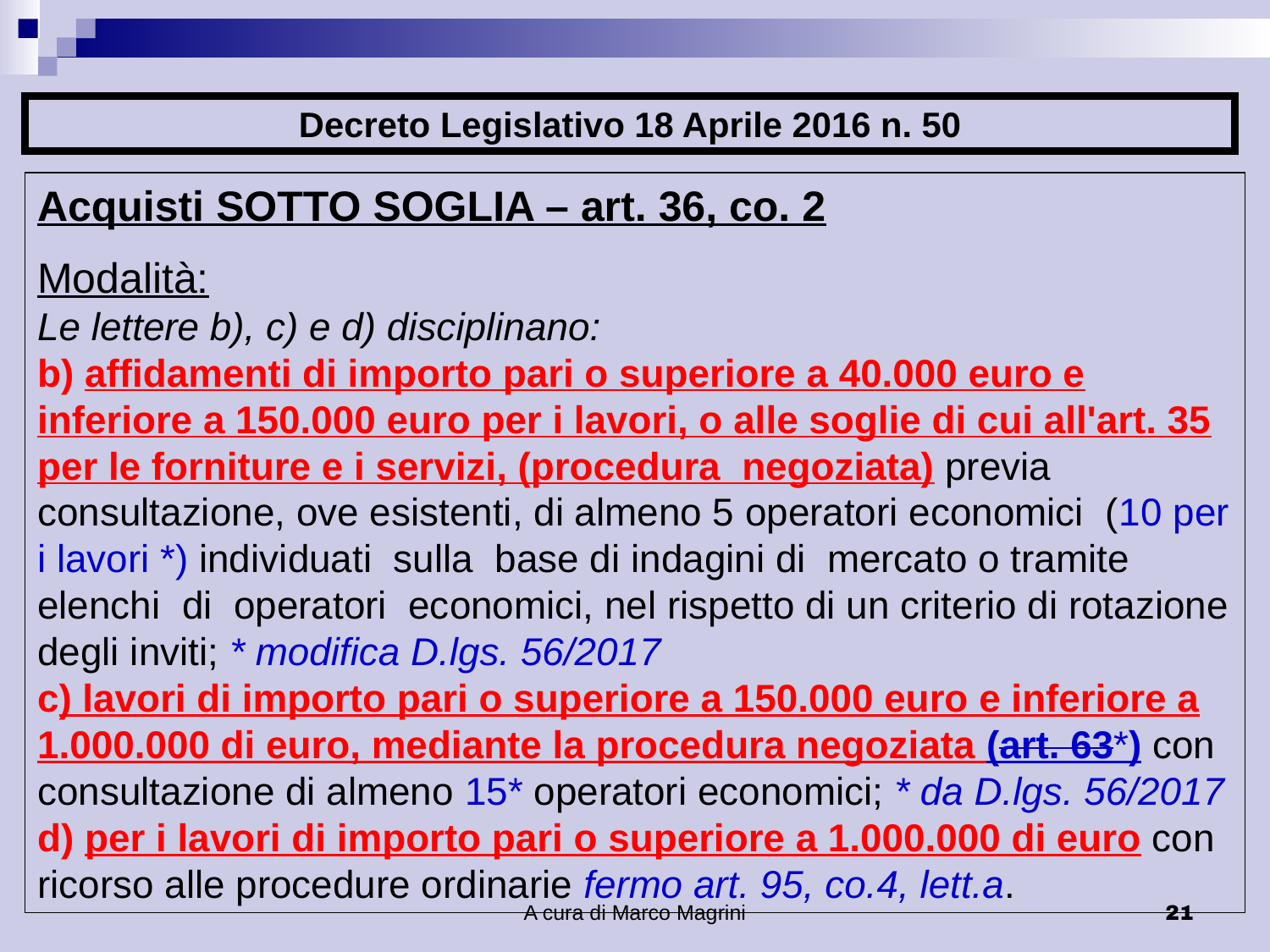

Decreto Legislativo 18 Aprile 2016 n. 50
Acquisti SOTTO SOGLIA – art. 36, co. 2

Modalità:
Le lettere b), c) e d) disciplinano:
b) affidamenti di importo pari o superiore a 40.000 euro e inferiore a 150.000 euro per i lavori, o alle soglie di cui all'art. 35 per le forniture e i servizi, (procedura  negoziata) previa  consultazione, ove esistenti, di almeno 5 operatori economici  (10 per i lavori *) individuati  sulla  base di indagini di  mercato o tramite  elenchi  di  operatori  economici, nel rispetto di un criterio di rotazione degli inviti; * modifica D.lgs. 56/2017
c) lavori di importo pari o superiore a 150.000 euro e inferiore a 1.000.000 di euro, mediante la procedura negoziata (art. 63*) con consultazione di almeno 15* operatori economici; * da D.lgs. 56/2017
d) per i lavori di importo pari o superiore a 1.000.000 di euro con ricorso alle procedure ordinarie fermo art. 95, co.4, lett.a.

A cura di Marco Magrini
21